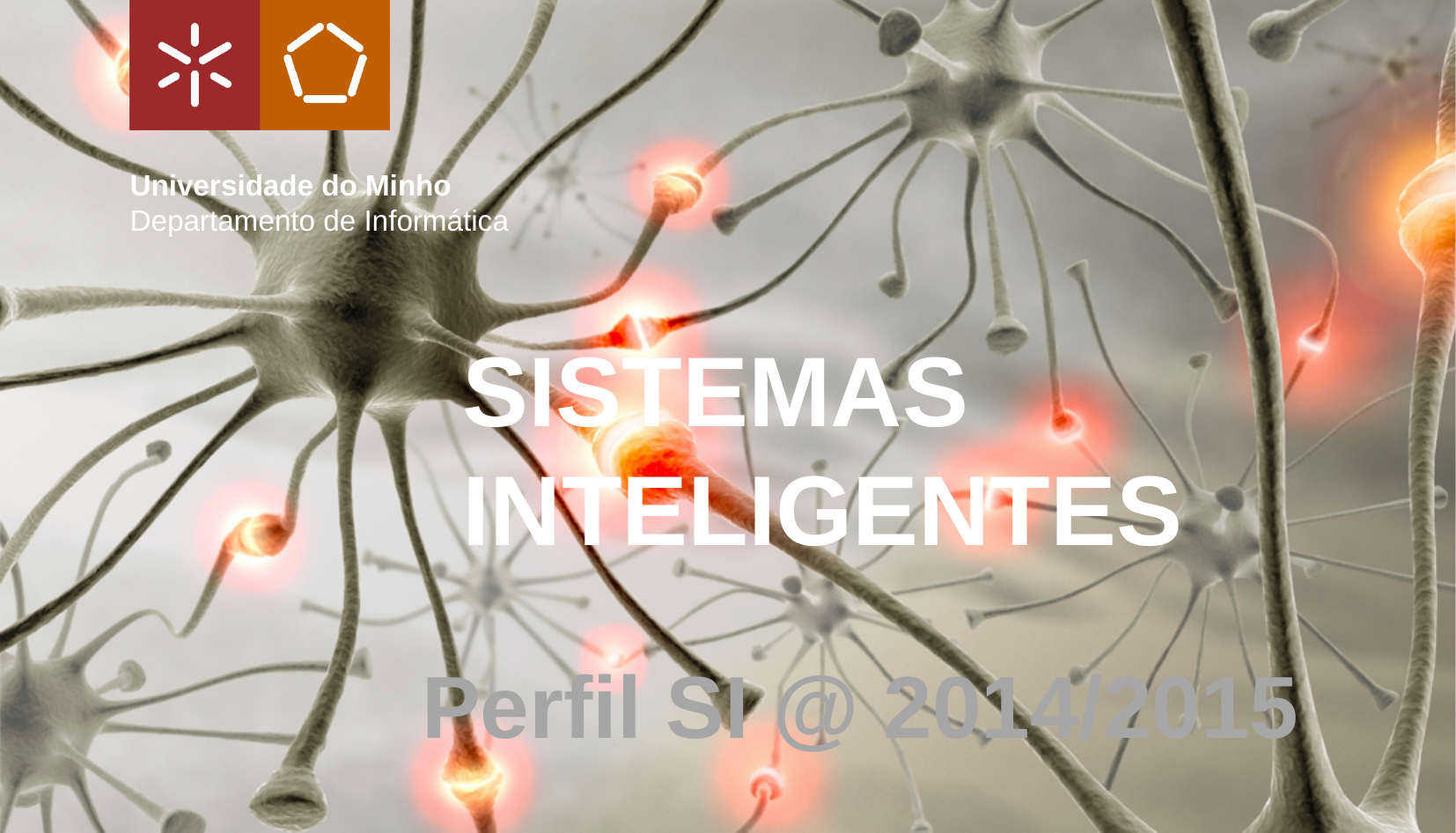

SISTEMAS
INTELIGENTES

# Perfil SI @ 2014/2015